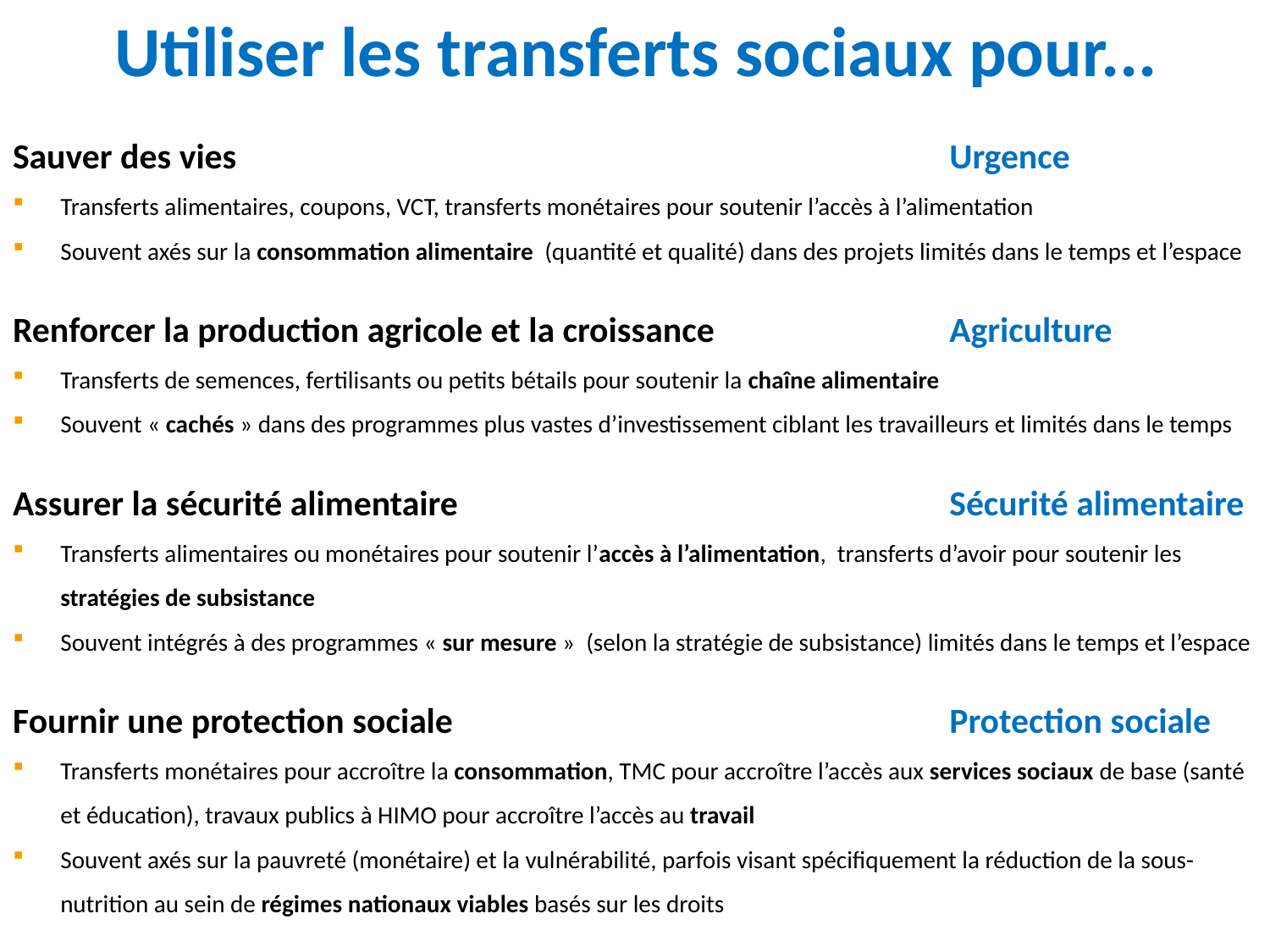

# Utiliser les transferts sociaux pour...
Sauver des vies						Urgence
Transferts alimentaires, coupons, VCT, transferts monétaires pour soutenir l’accès à l’alimentation
Souvent axés sur la consommation alimentaire  (quantité et qualité) dans des projets limités dans le temps et l’espace
Renforcer la production agricole et la croissance		Agriculture
Transferts de semences, fertilisants ou petits bétails pour soutenir la chaîne alimentaire
Souvent « cachés » dans des programmes plus vastes d’investissement ciblant les travailleurs et limités dans le temps
Assurer la sécurité alimentaire				Sécurité alimentaire
Transferts alimentaires ou monétaires pour soutenir l’accès à l’alimentation,  transferts d’avoir pour soutenir les stratégies de subsistance
Souvent intégrés à des programmes « sur mesure »  (selon la stratégie de subsistance) limités dans le temps et l’espace
Fournir une protection sociale				Protection sociale
Transferts monétaires pour accroître la consommation, TMC pour accroître l’accès aux services sociaux de base (santé et éducation), travaux publics à HIMO pour accroître l’accès au travail
Souvent axés sur la pauvreté (monétaire) et la vulnérabilité, parfois visant spécifiquement la réduction de la sous-nutrition au sein de régimes nationaux viables basés sur les droits